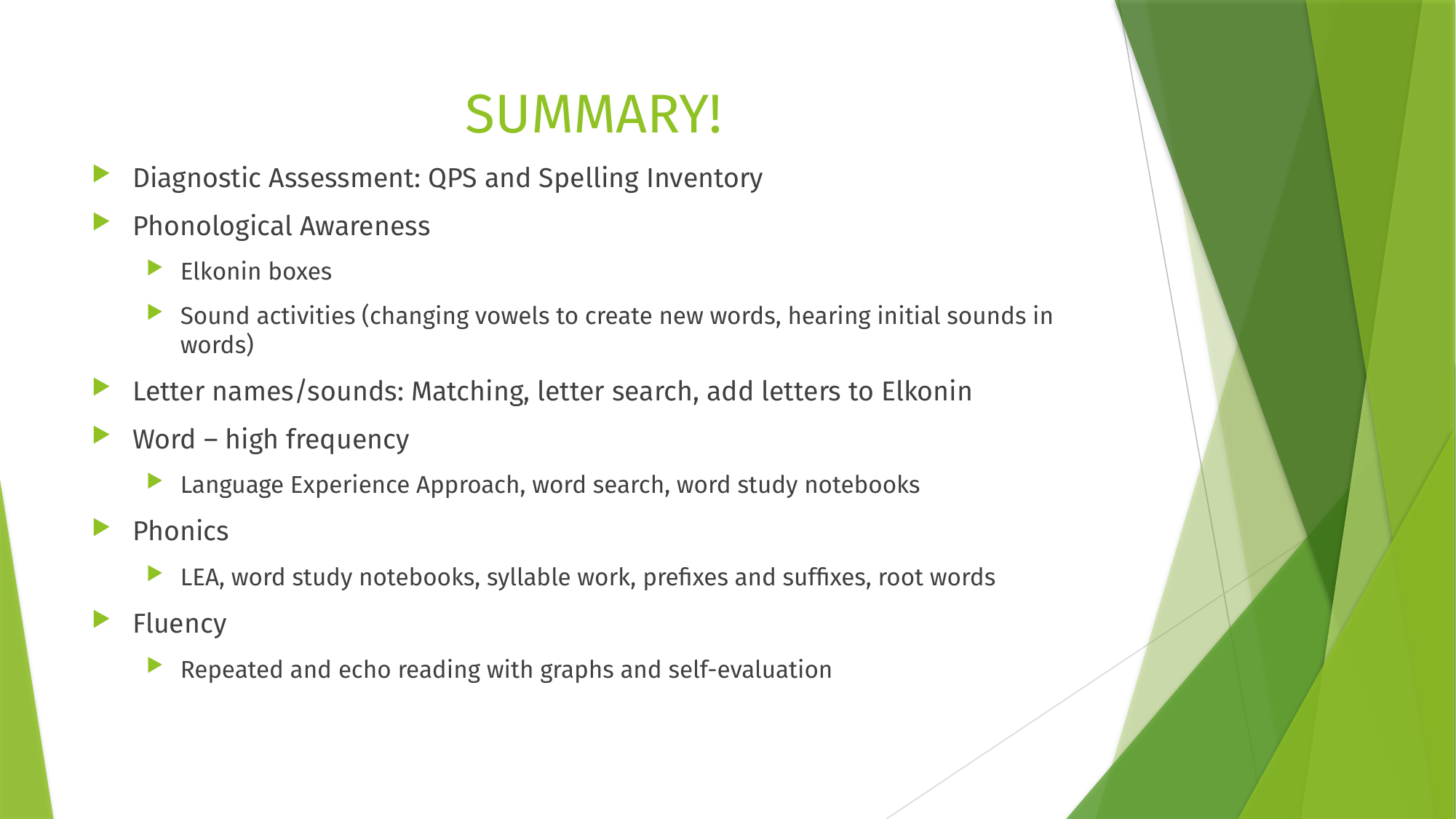

# SUMMARY!
Diagnostic Assessment: QPS and Spelling Inventory
Phonological Awareness
Elkonin boxes
Sound activities (changing vowels to create new words, hearing initial sounds in words)
Letter names/sounds: Matching, letter search, add letters to Elkonin
Word – high frequency
Language Experience Approach, word search, word study notebooks
Phonics
LEA, word study notebooks, syllable work, prefixes and suffixes, root words
Fluency
Repeated and echo reading with graphs and self-evaluation